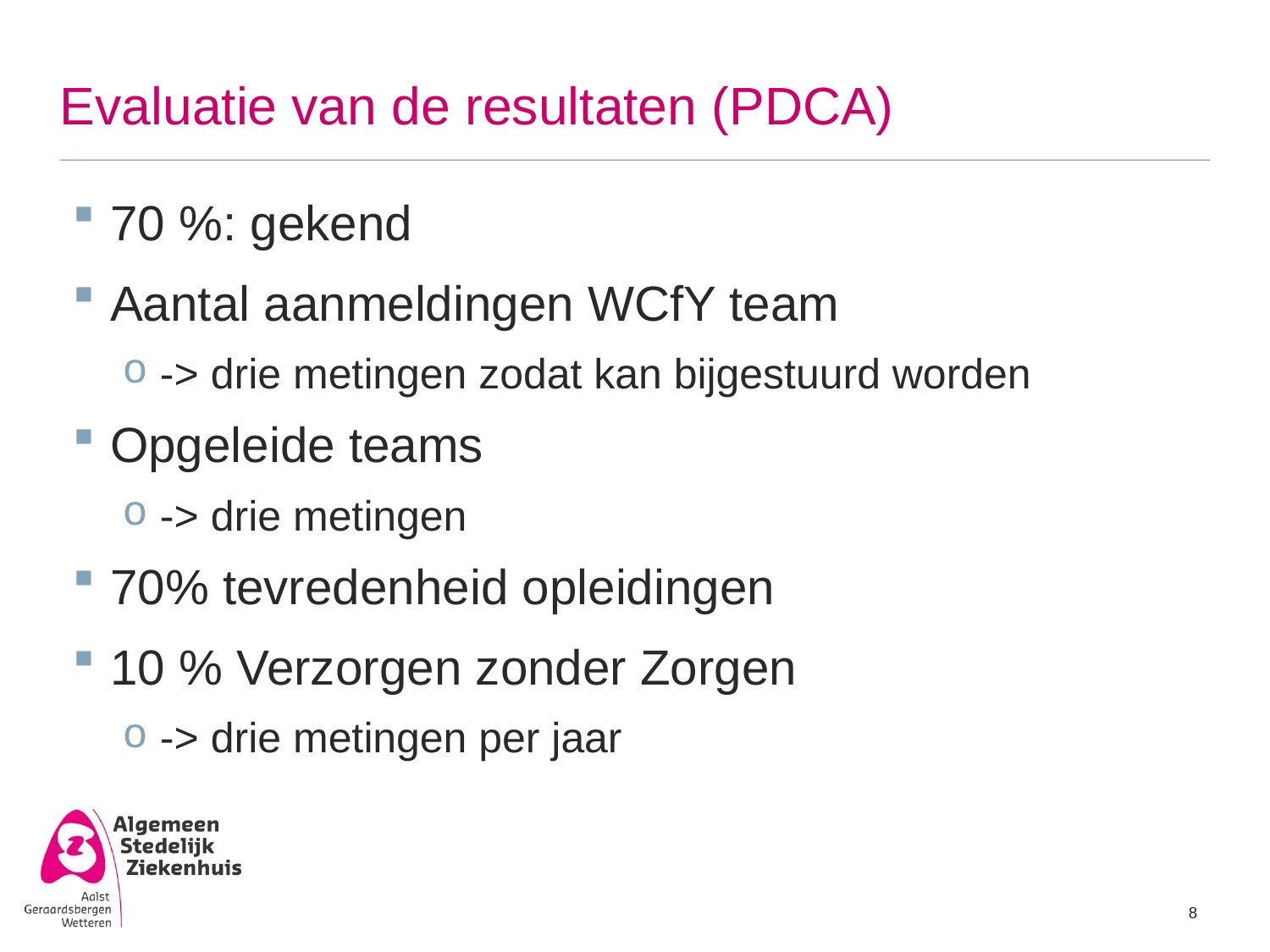

# Evaluatie van de resultaten (PDCA)
70 %: gekend
Aantal aanmeldingen WCfY team
-> drie metingen zodat kan bijgestuurd worden
Opgeleide teams
-> drie metingen
70% tevredenheid opleidingen
10 % Verzorgen zonder Zorgen
-> drie metingen per jaar
8